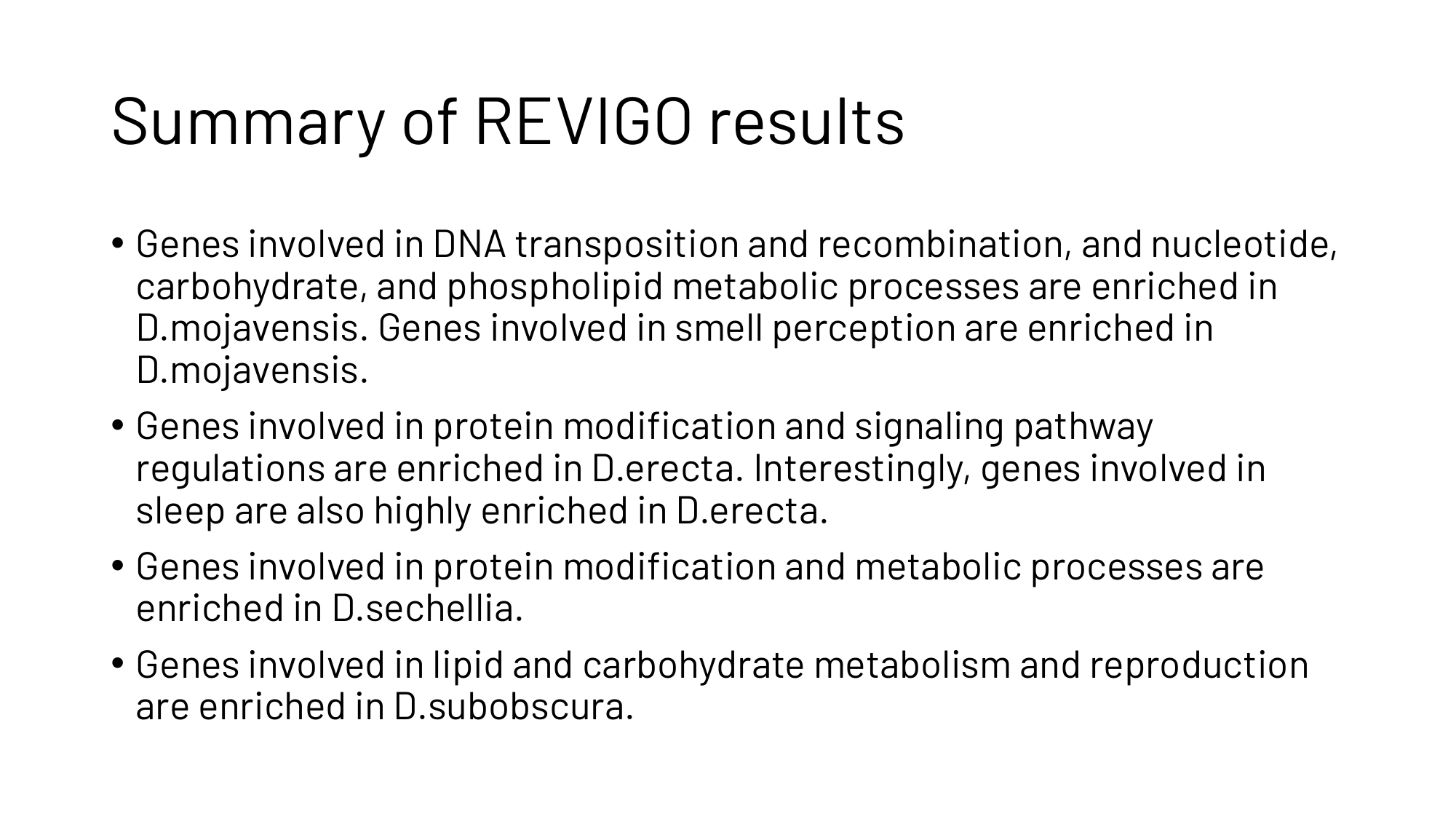

# Summary of REVIGO results
Genes involved in DNA transposition and recombination, and nucleotide, carbohydrate, and phospholipid metabolic processes are enriched in D.mojavensis. Genes involved in smell perception are enriched in D.mojavensis.
Genes involved in protein modification and signaling pathway regulations are enriched in D.erecta. Interestingly, genes involved in sleep are also highly enriched in D.erecta.
Genes involved in protein modification and metabolic processes are enriched in D.sechellia.
Genes involved in lipid and carbohydrate metabolism and reproduction are enriched in D.subobscura.